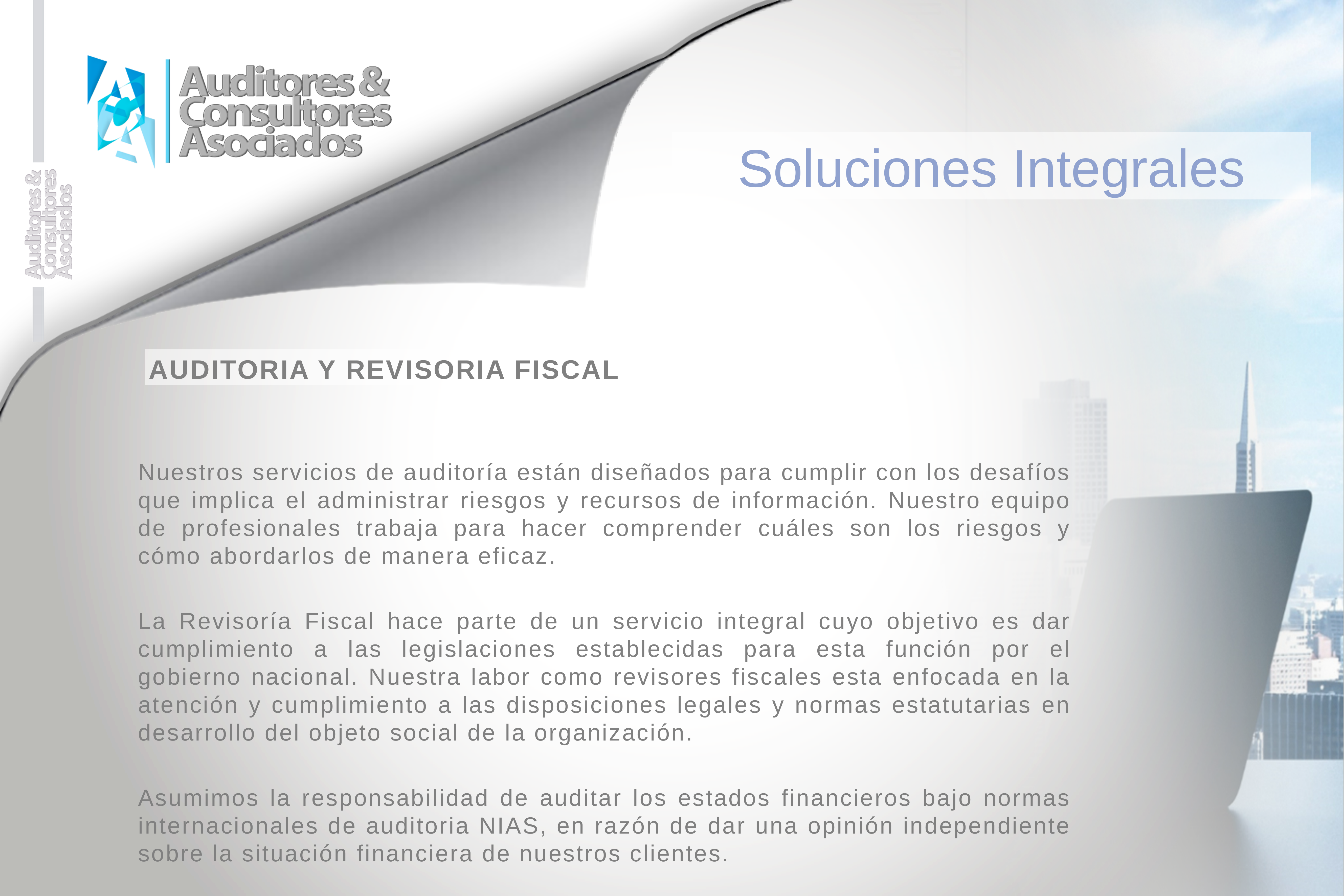

Soluciones Integrales

AUDITORIA Y REVISORIA FISCAL

Nuestros servicios de auditoría están diseñados para cumplir con los desafíos que implica el administrar riesgos y recursos de información. Nuestro equipo de profesionales trabaja para hacer comprender cuáles son los riesgos y cómo abordarlos de manera eficaz.

La Revisoría Fiscal hace parte de un servicio integral cuyo objetivo es dar cumplimiento a las legislaciones establecidas para esta función por el gobierno nacional. Nuestra labor como revisores fiscales esta enfocada en la atención y cumplimiento a las disposiciones legales y normas estatutarias en desarrollo del objeto social de la organización.

Asumimos la responsabilidad de auditar los estados financieros bajo normas internacionales de auditoria NIAS, en razón de dar una opinión independiente sobre la situación financiera de nuestros clientes.